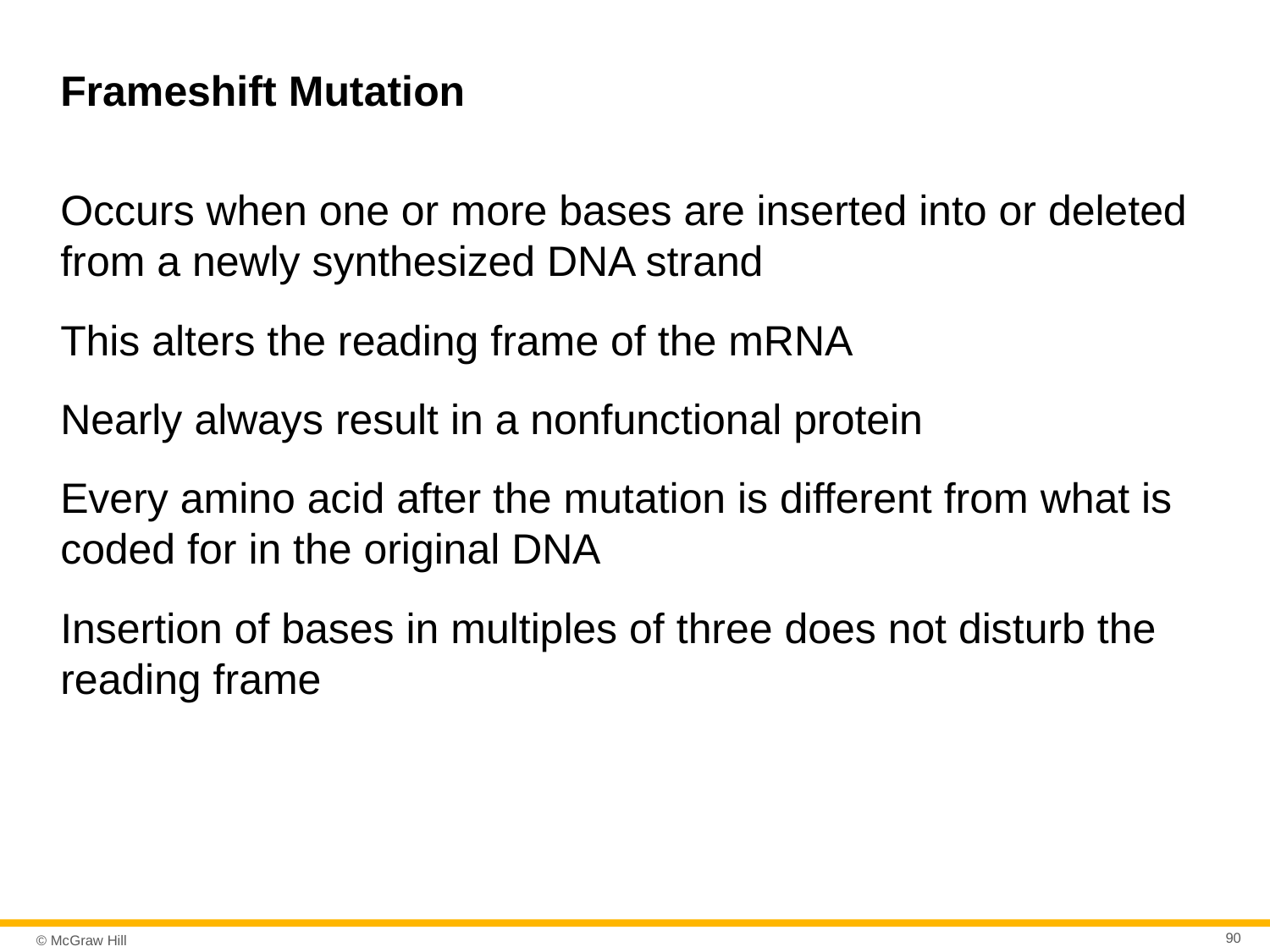

# Frameshift Mutation
Occurs when one or more bases are inserted into or deleted from a newly synthesized DNA strand
This alters the reading frame of the mRNA
Nearly always result in a nonfunctional protein
Every amino acid after the mutation is different from what is coded for in the original DNA
Insertion of bases in multiples of three does not disturb the reading frame